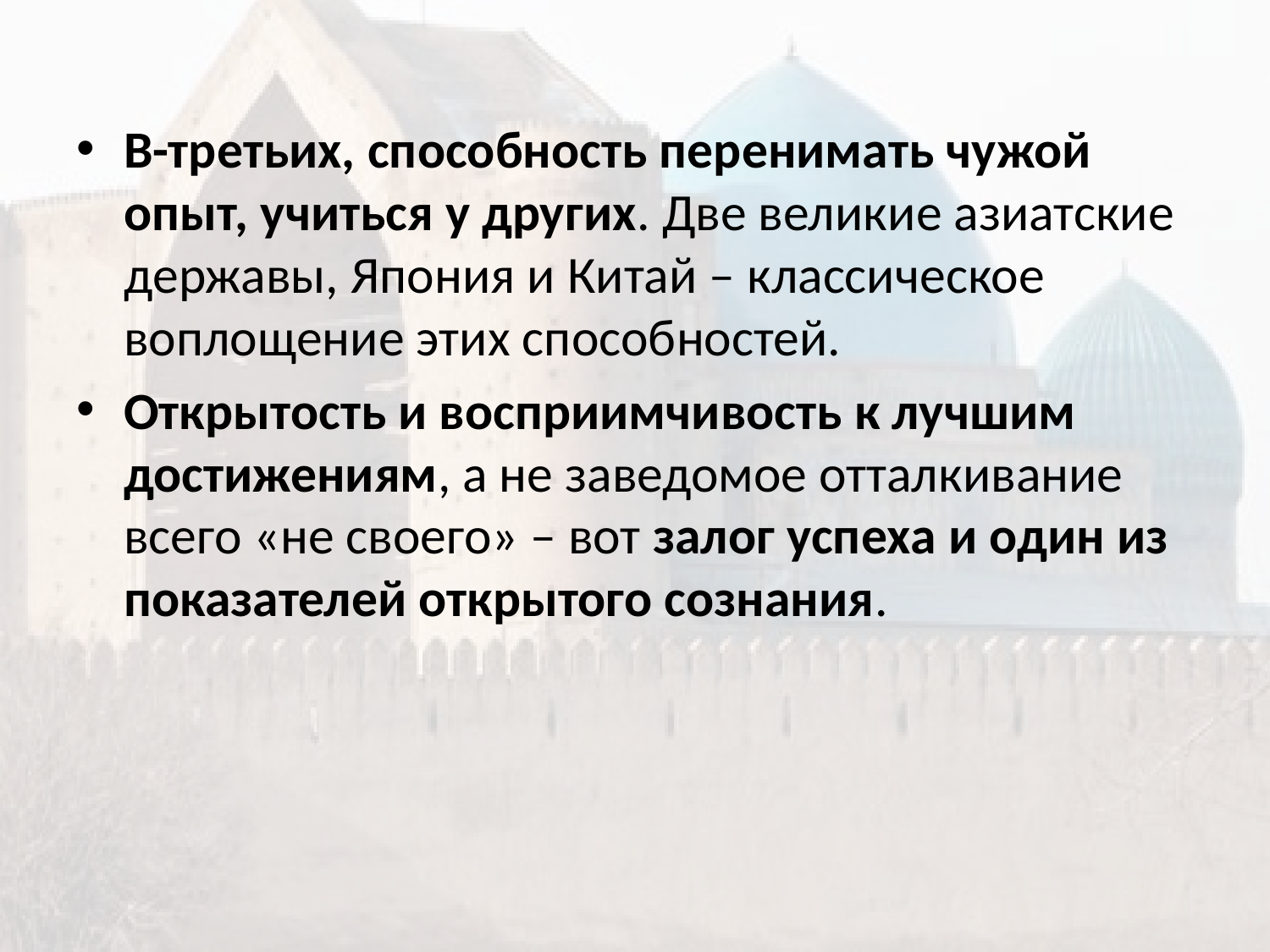

В-третьих, способность перенимать чужой опыт, учиться у других. Две великие азиатские державы, Япония и Китай – классическое воплощение этих способностей.
Открытость и восприимчивость к лучшим достижениям, а не заведомое отталкивание всего «не своего» – вот залог успеха и один из показателей открытого сознания.